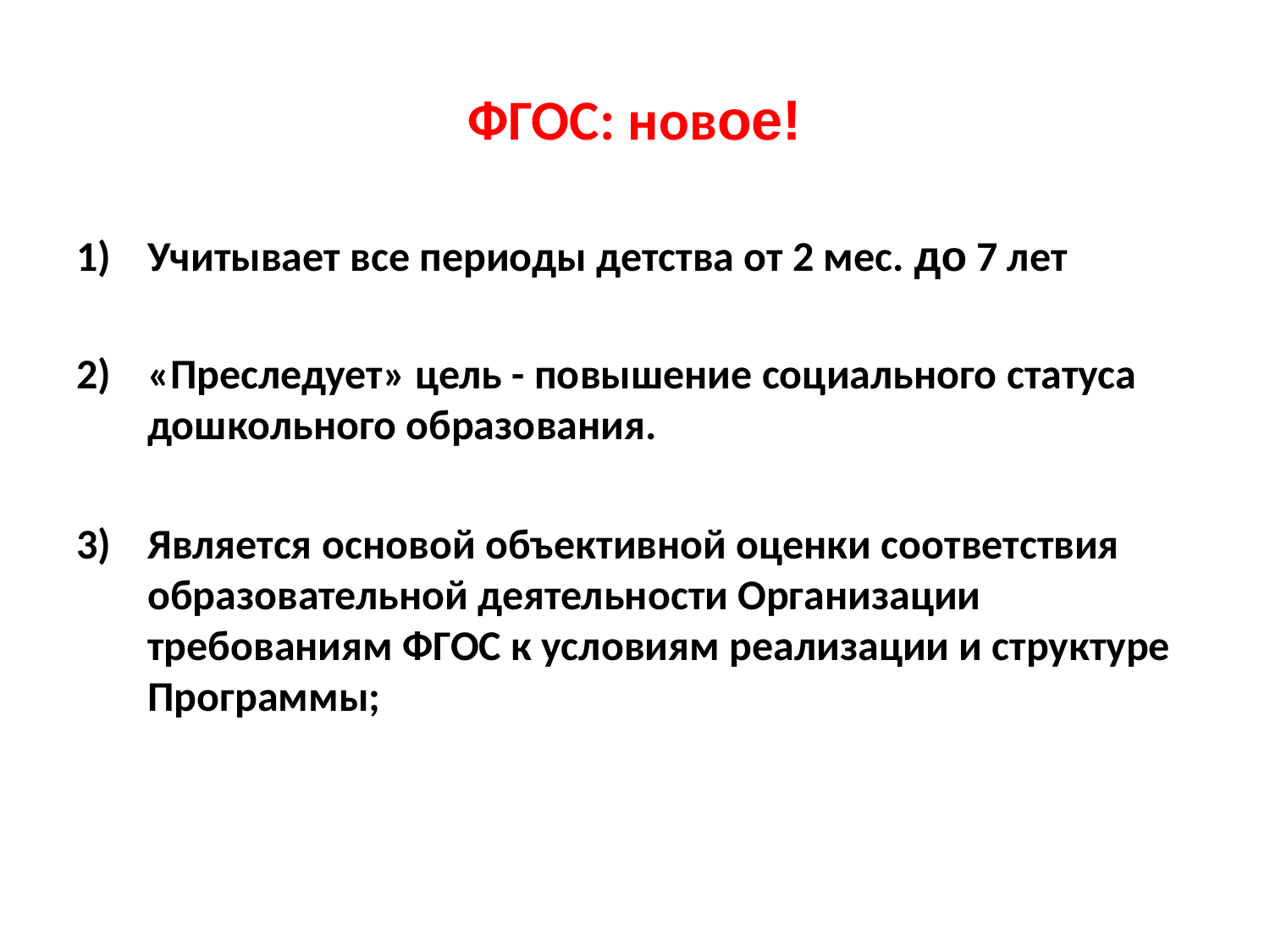

# ФГОС: новое!
Учитывает все периоды детства от 2 мес. до 7 лет

«Преследует» цель - повышение социального статуса дошкольного образования.

Является основой объективной оценки соответствия образовательной деятельности Организации требованиям ФГОС к условиям реализации и структуре Программы;